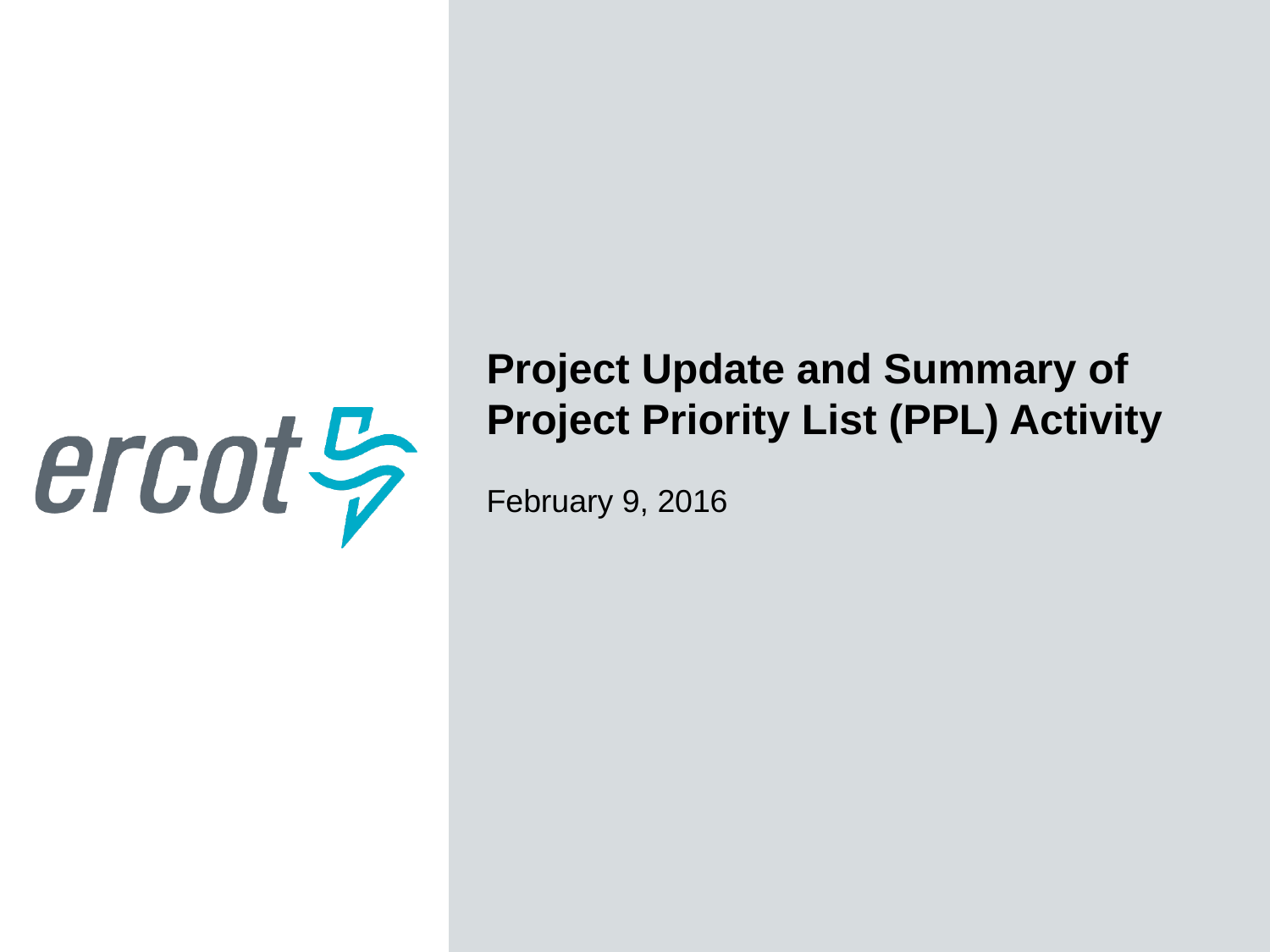

Project Update and Summary of
Project Priority List (PPL) Activity

February 9, 2016